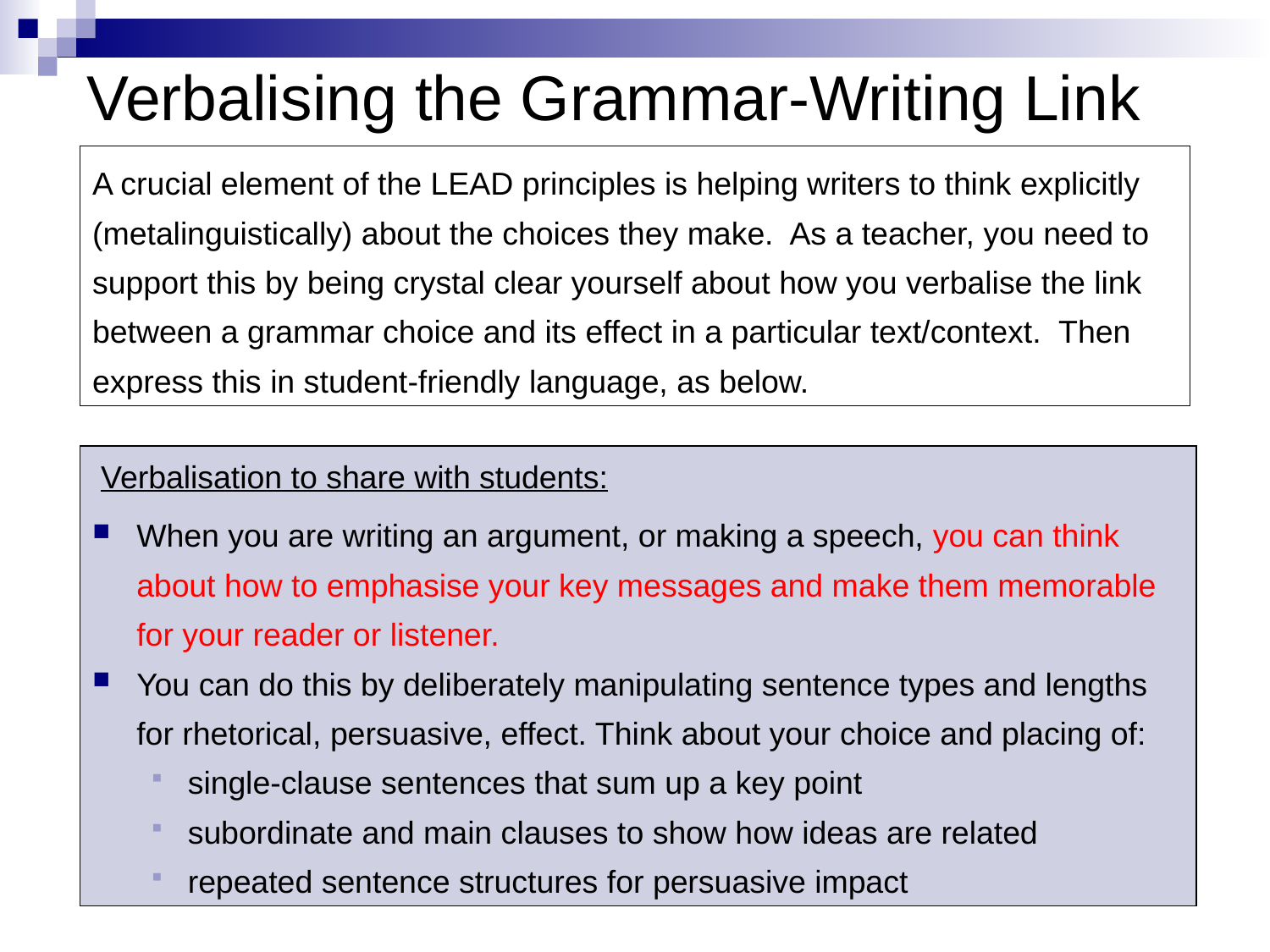

# Verbalising the Grammar-Writing Link
A crucial element of the LEAD principles is helping writers to think explicitly (metalinguistically) about the choices they make.  As a teacher, you need to support this by being crystal clear yourself about how you verbalise the link between a grammar choice and its effect in a particular text/context.  Then express this in student-friendly language, as below.
Verbalisation to share with students:
When you are writing an argument, or making a speech, you can think about how to emphasise your key messages and make them memorable for your reader or listener.
You can do this by deliberately manipulating sentence types and lengths for rhetorical, persuasive, effect. Think about your choice and placing of:
single-clause sentences that sum up a key point
subordinate and main clauses to show how ideas are related
repeated sentence structures for persuasive impact